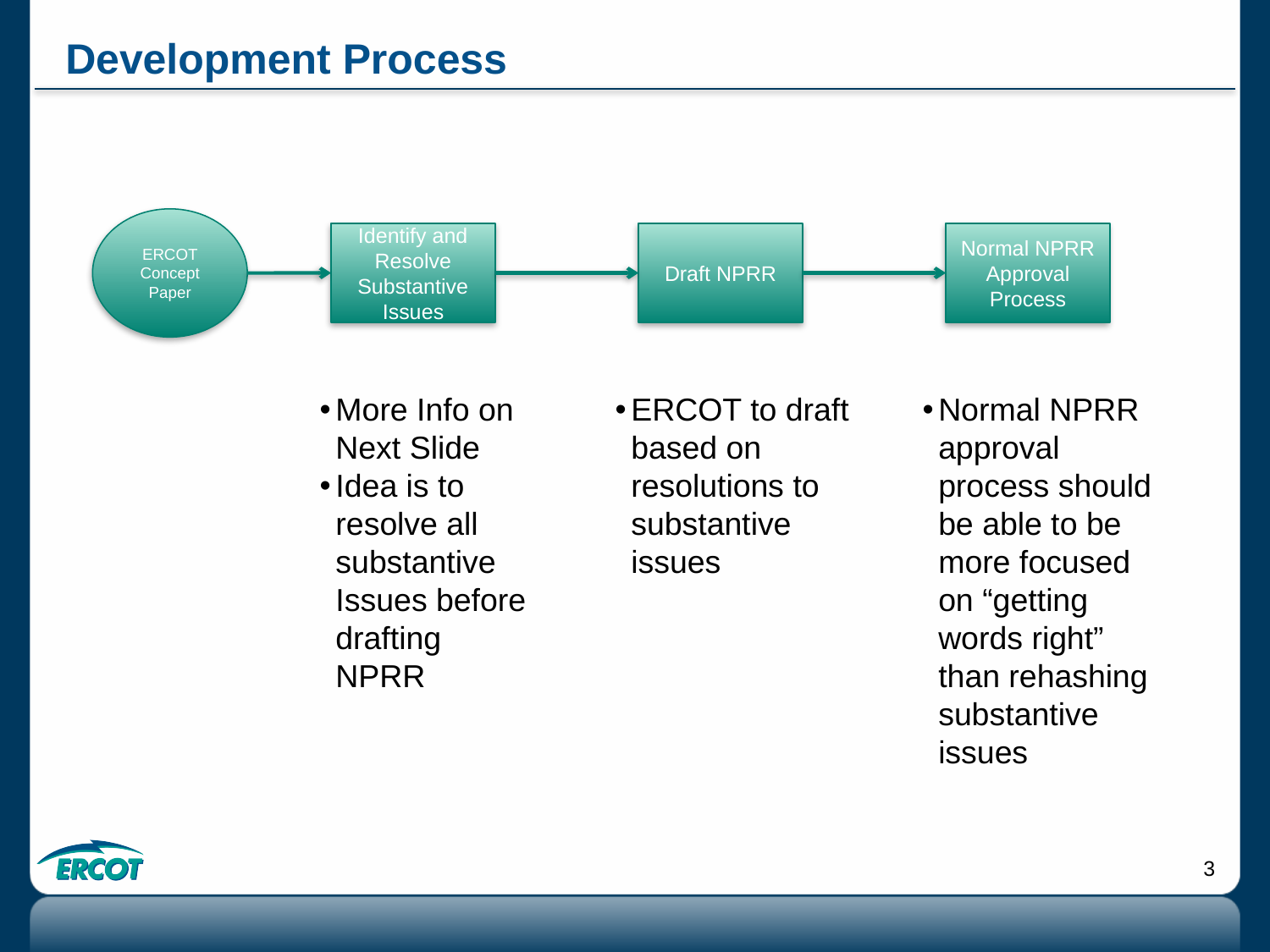

# Development Process
ERCOT Concept Paper
Identify and Resolve Substantive Issues
Draft NPRR
Normal NPRR Approval Process
More Info on Next Slide
Idea is to resolve all substantive Issues before drafting NPRR
ERCOT to draft based on resolutions to substantive issues
Normal NPRR approval process should be able to be more focused on “getting words right” than rehashing substantive issues